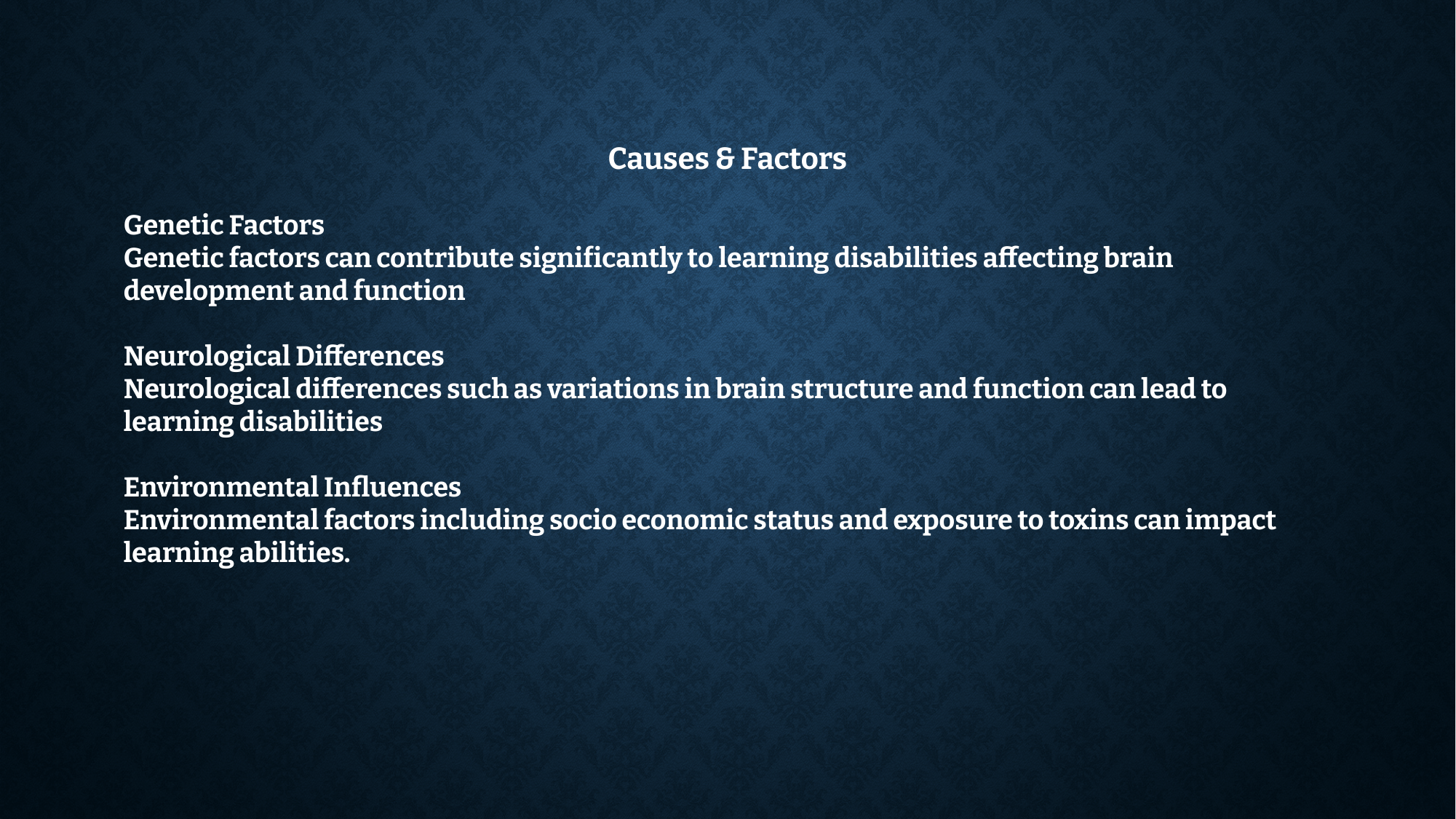

Causes & Factors

Genetic Factors
Genetic factors can contribute significantly to learning disabilities affecting brain development and function

Neurological Differences
Neurological differences such as variations in brain structure and function can lead to learning disabilities

Environmental Influences
Environmental factors including socio economic status and exposure to toxins can impact learning abilities.